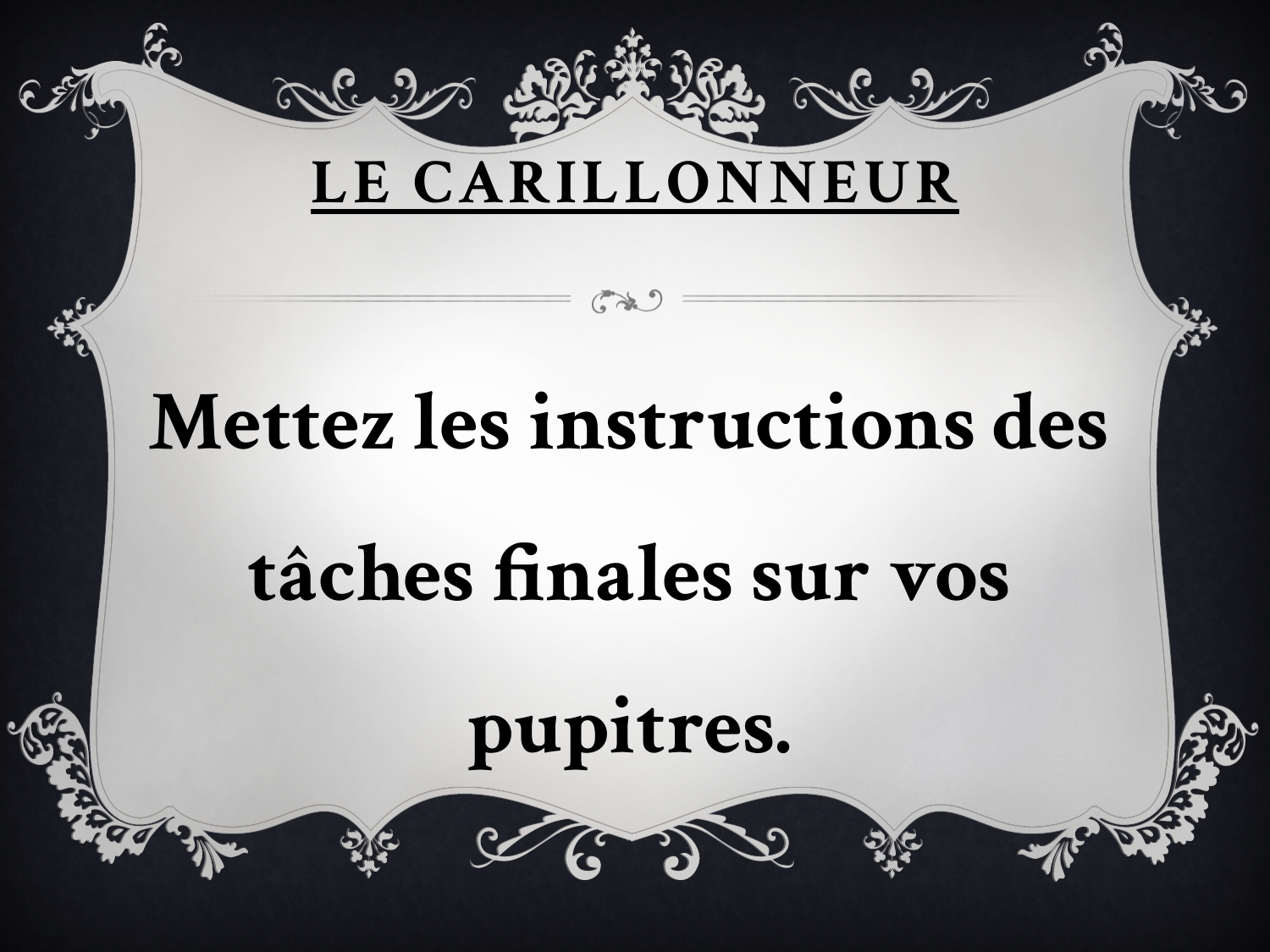

# Le carillonneur
Mettez les instructions des tâches finales sur vos pupitres.